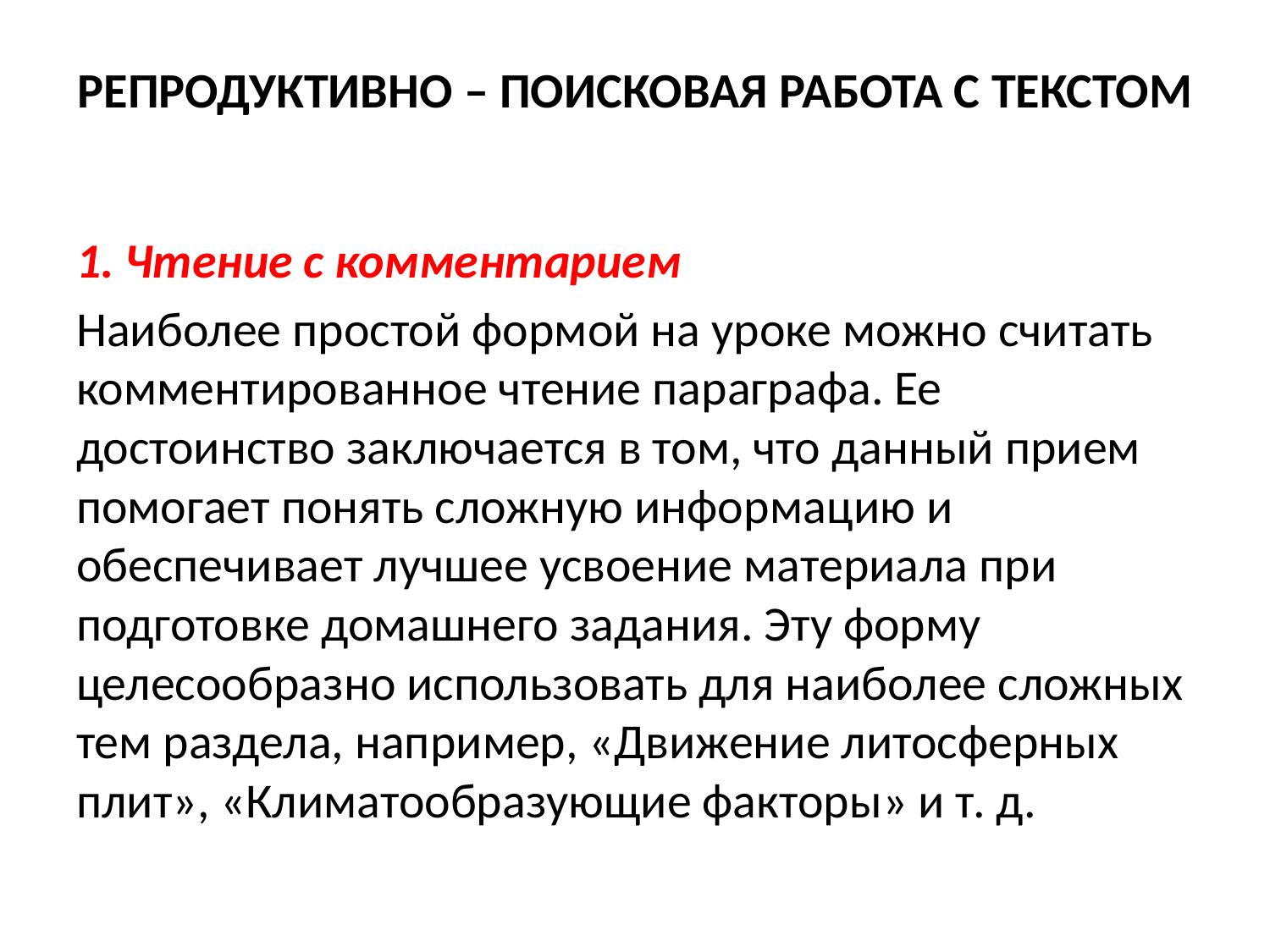

# РЕПРОДУКТИВНО – ПОИСКОВАЯ РАБОТА С ТЕКСТОМ
1. Чтение с комментарием
Наиболее простой формой на уроке можно считать комментированное чтение параграфа. Ее достоинство заключается в том, что данный прием помогает понять сложную информа­цию и обеспечивает лучшее усвоение материа­ла при подготовке домашнего задания. Эту форму целесообразно использовать для наибо­лее сложных тем раздела, например, «Движение литосферных плит», «Климатообразующие факторы» и т. д.